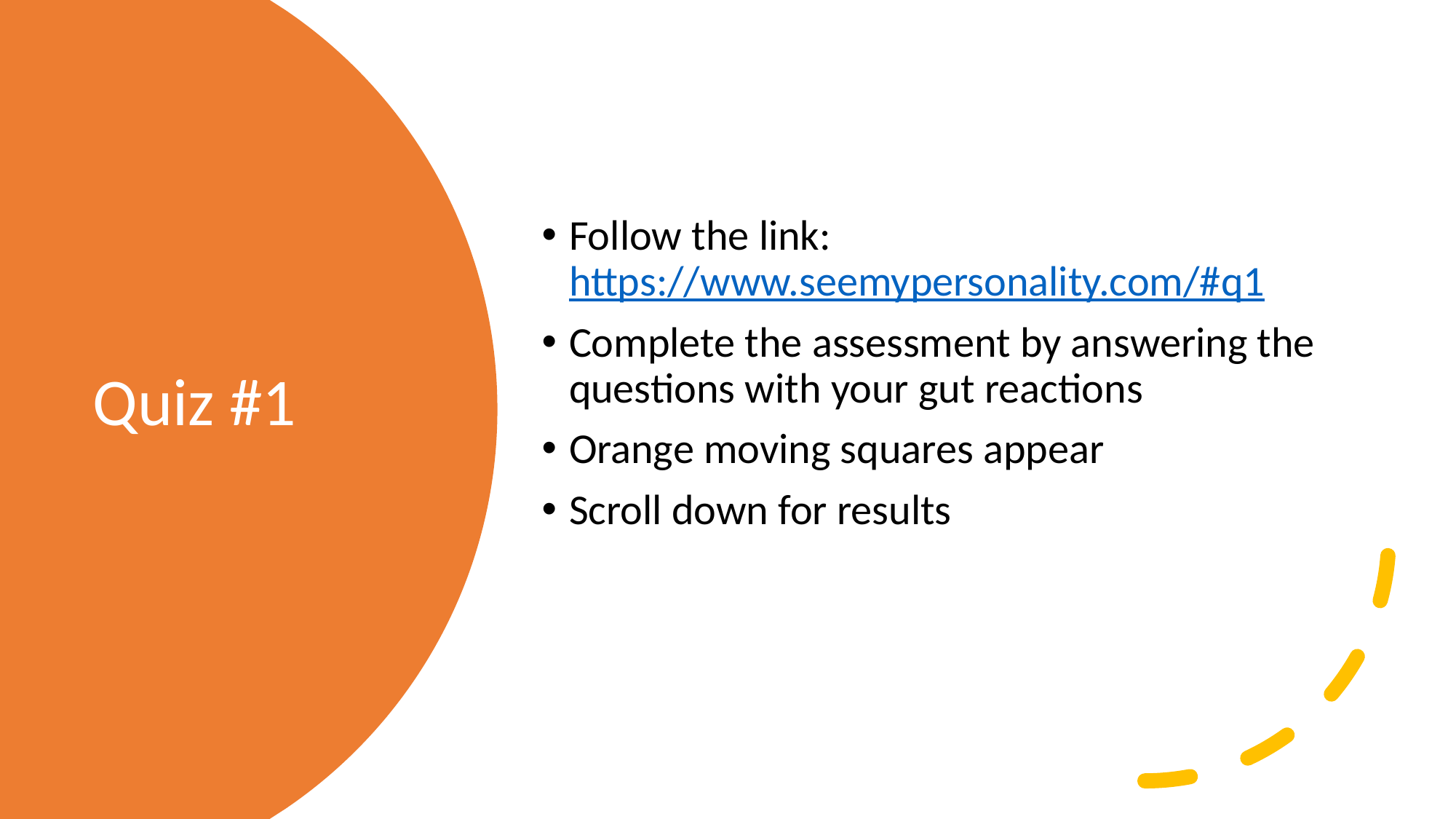

Follow the link: https://www.seemypersonality.com/#q1
Complete the assessment by answering the questions with your gut reactions
Orange moving squares appear
Scroll down for results

# Quiz #1